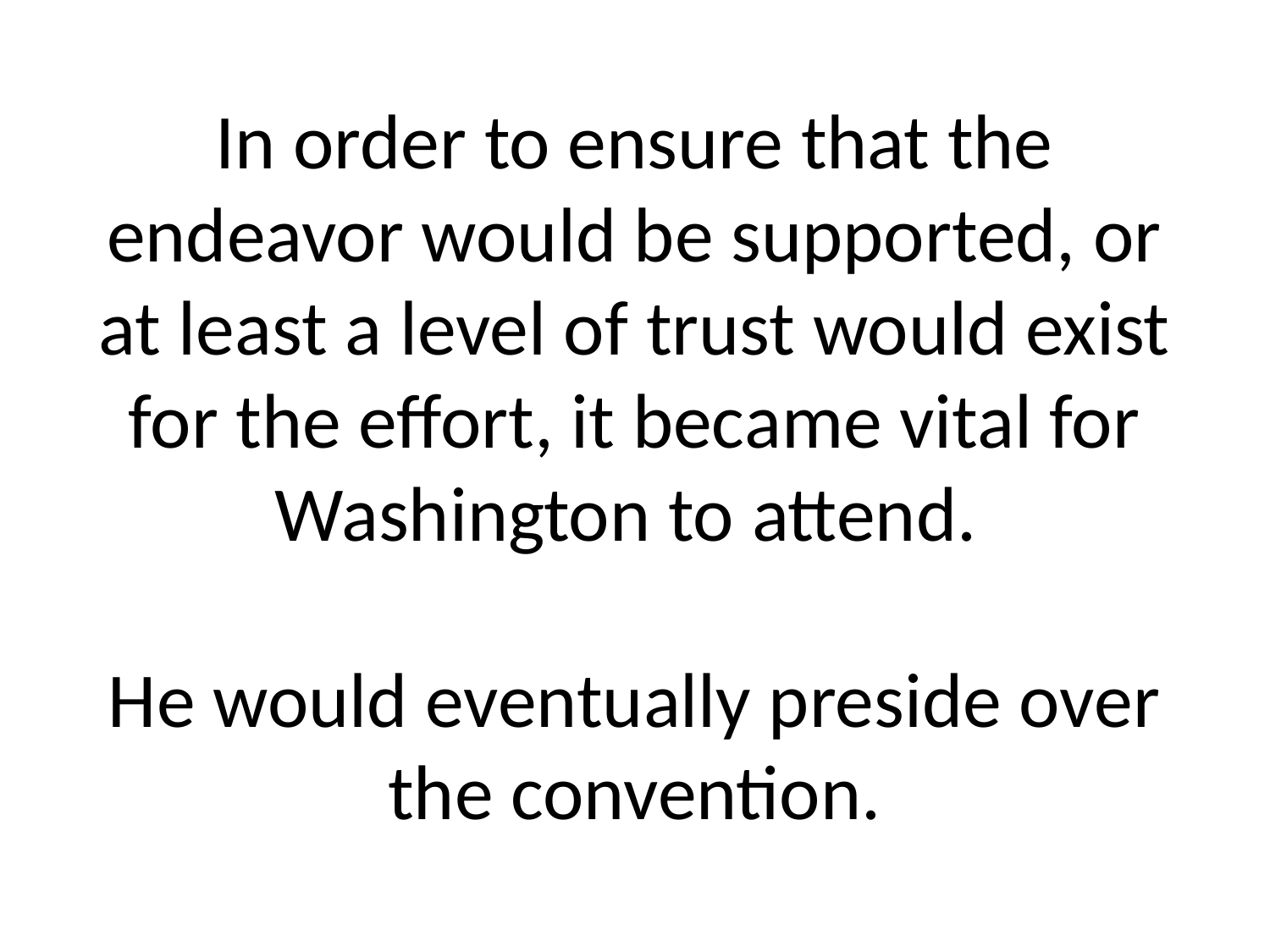

# In order to ensure that the endeavor would be supported, or at least a level of trust would exist for the effort, it became vital for Washington to attend. He would eventually preside over the convention.